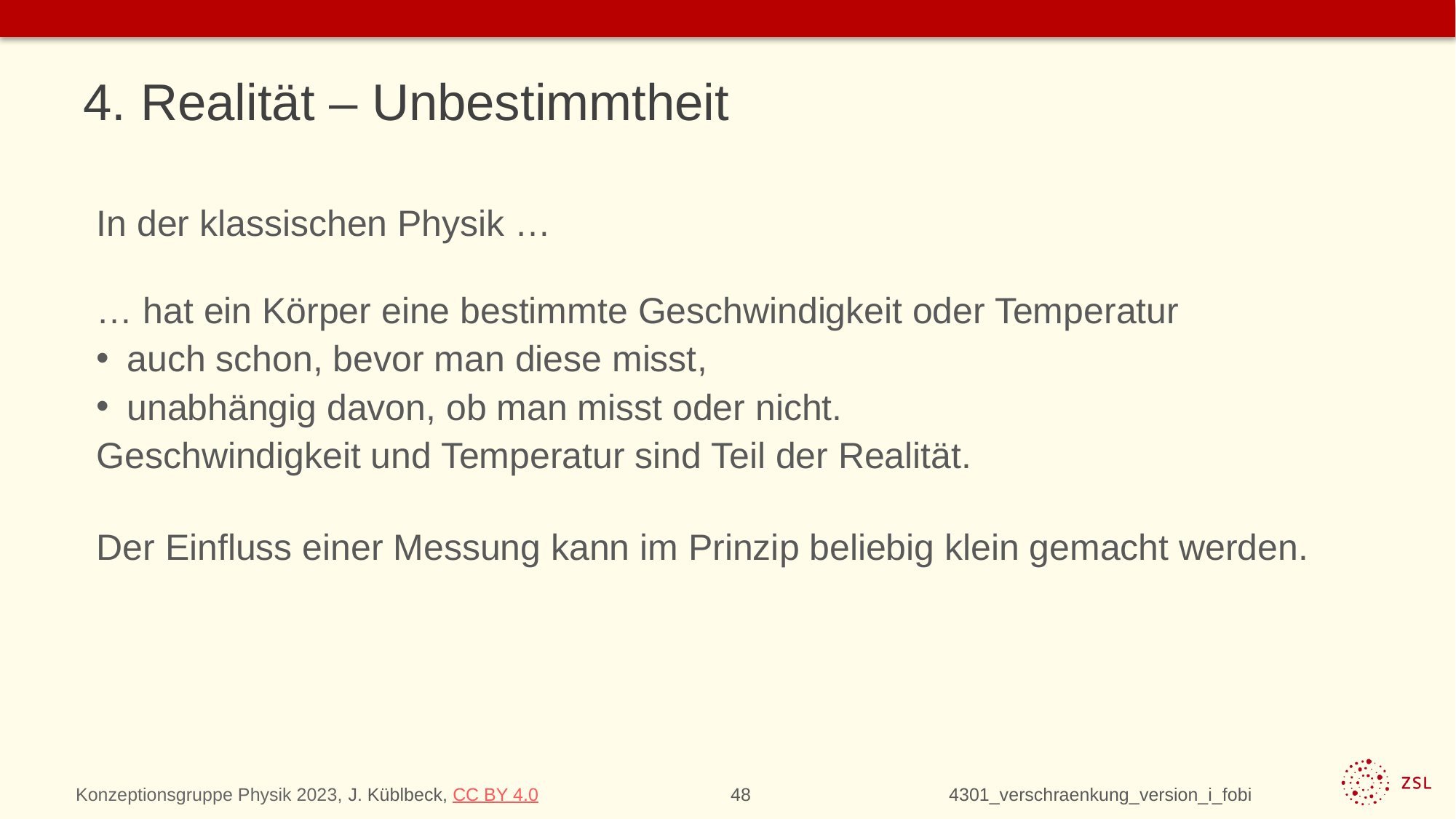

# 4. Realität – Unbestimmtheit
In der klassischen Physik …
… hat ein Körper eine bestimmte Geschwindigkeit oder Temperatur
auch schon, bevor man diese misst,
unabhängig davon, ob man misst oder nicht.
Geschwindigkeit und Temperatur sind Teil der Realität.
Der Einfluss einer Messung kann im Prinzip beliebig klein gemacht werden.